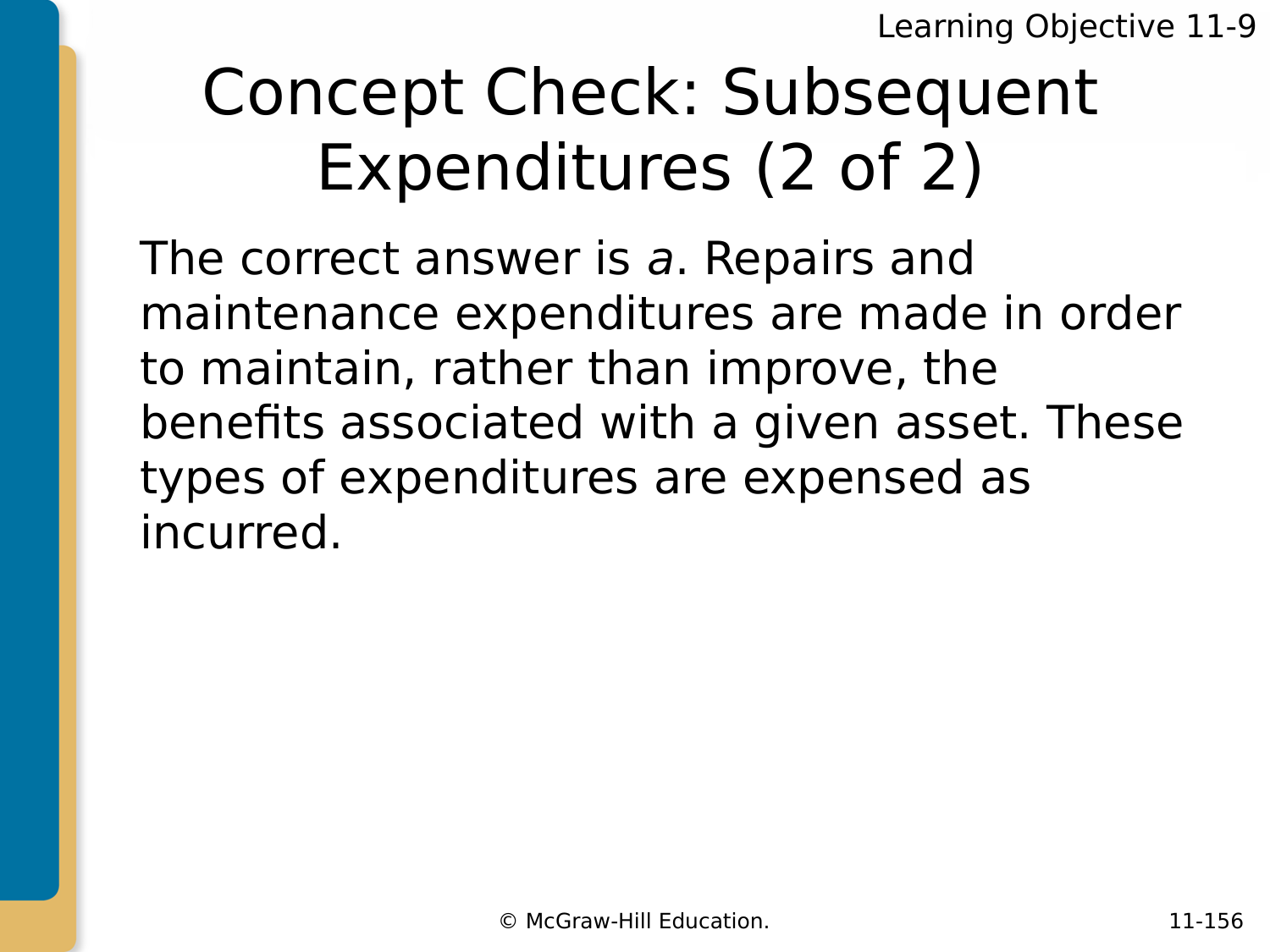

Learning Objective 11-9
# Concept Check: Subsequent Expenditures (2 of 2)
The correct answer is a. Repairs and maintenance expenditures are made in order to maintain, rather than improve, the benefits associated with a given asset. These types of expenditures are expensed as incurred.